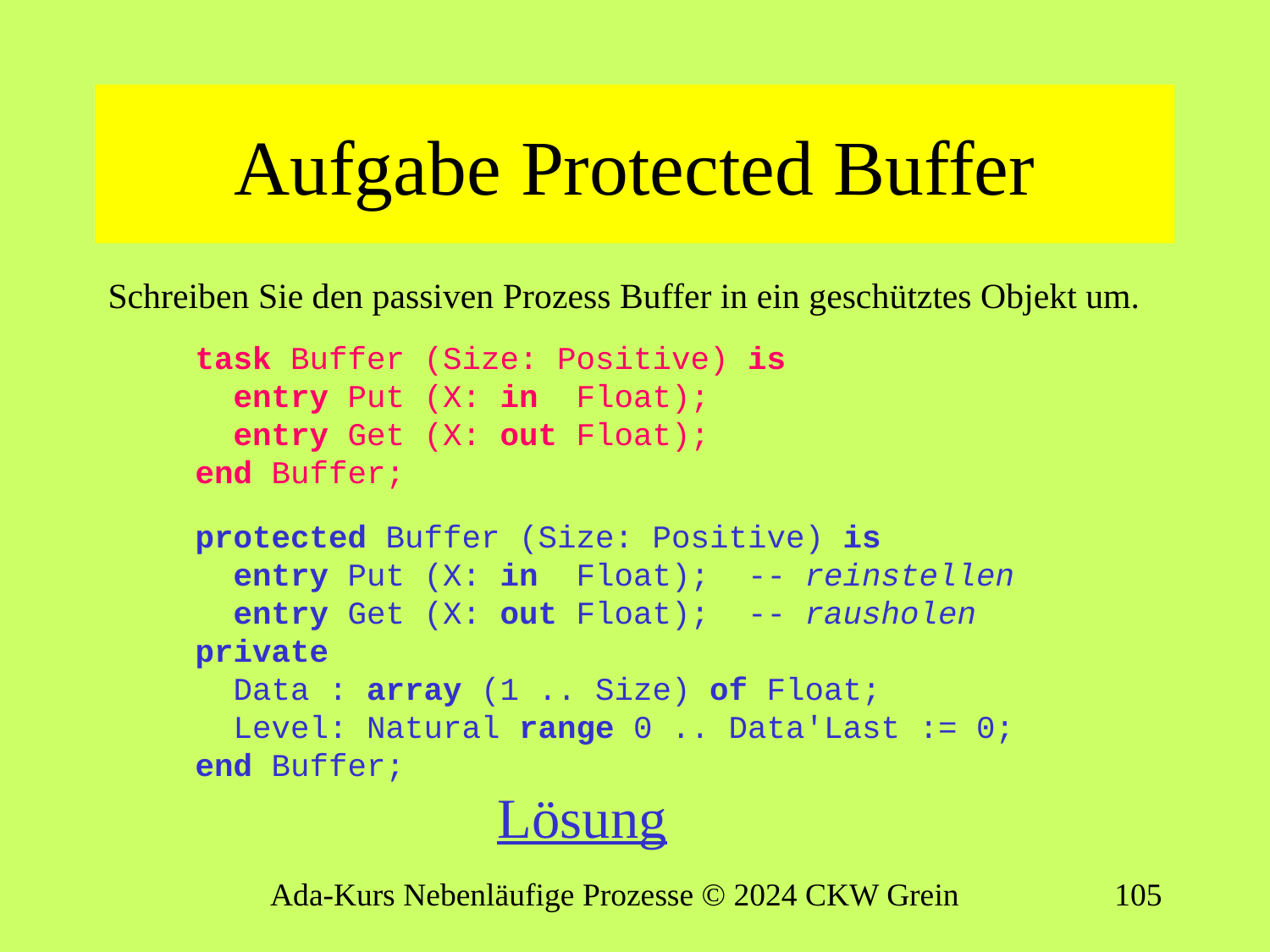

# Aufgabe Protected Buffer
Schreiben Sie den passiven Prozess Buffer in ein geschütztes Objekt um.

task Buffer (Size: Positive) is
  entry Put (X: in  Float);
  entry Get (X: out Float);
end Buffer;

protected Buffer (Size: Positive) is
  entry Put (X: in  Float);  -- reinstellen
  entry Get (X: out Float);  -- rausholen
private
  Data : array (1 .. Size) of Float;
  Level: Natural range 0 .. Data'Last := 0;
end Buffer;
Lösung
Ada-Kurs Nebenläufige Prozesse © 2024 CKW Grein
105